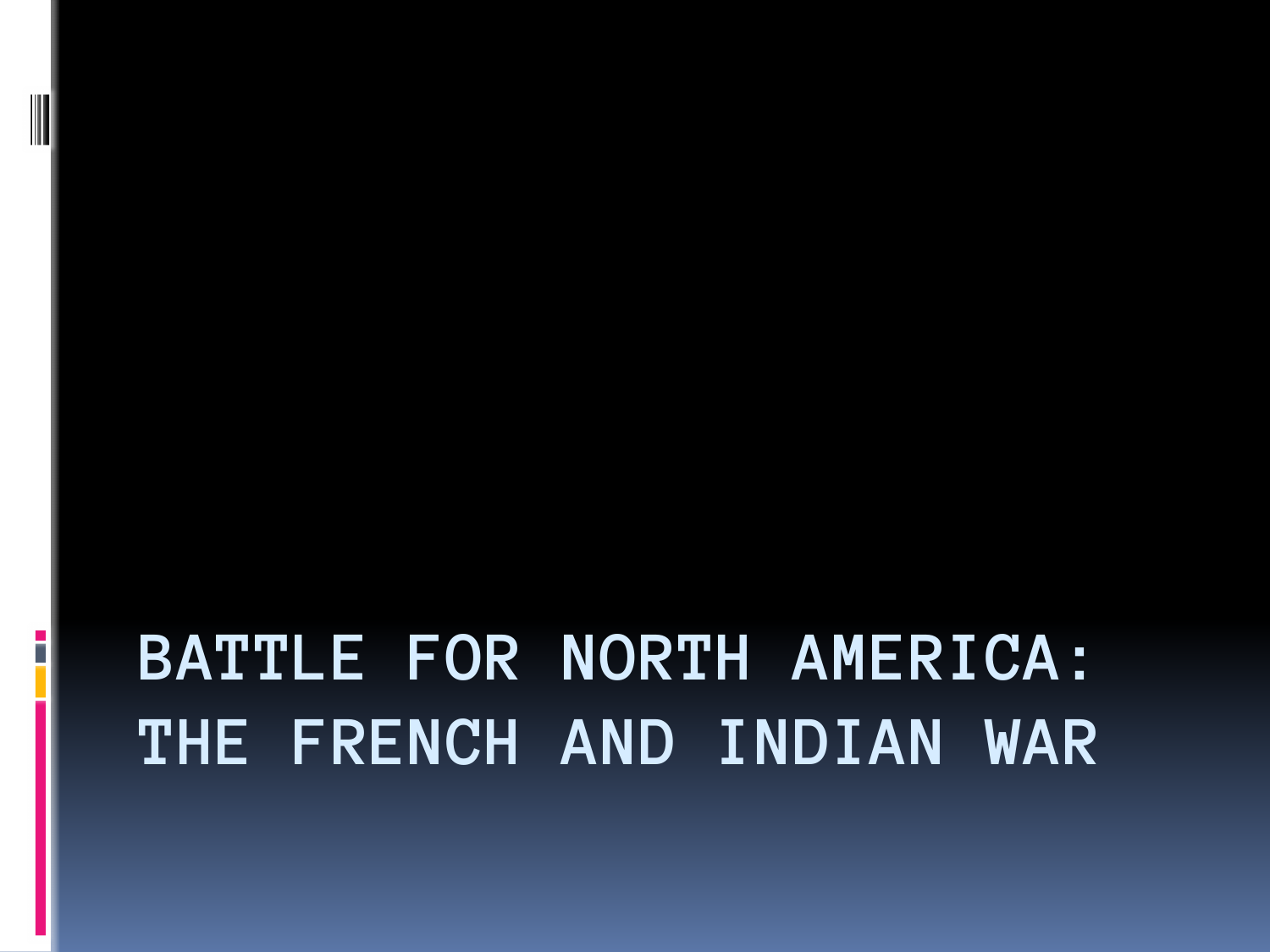

# Battle for North America: The French and Indian War